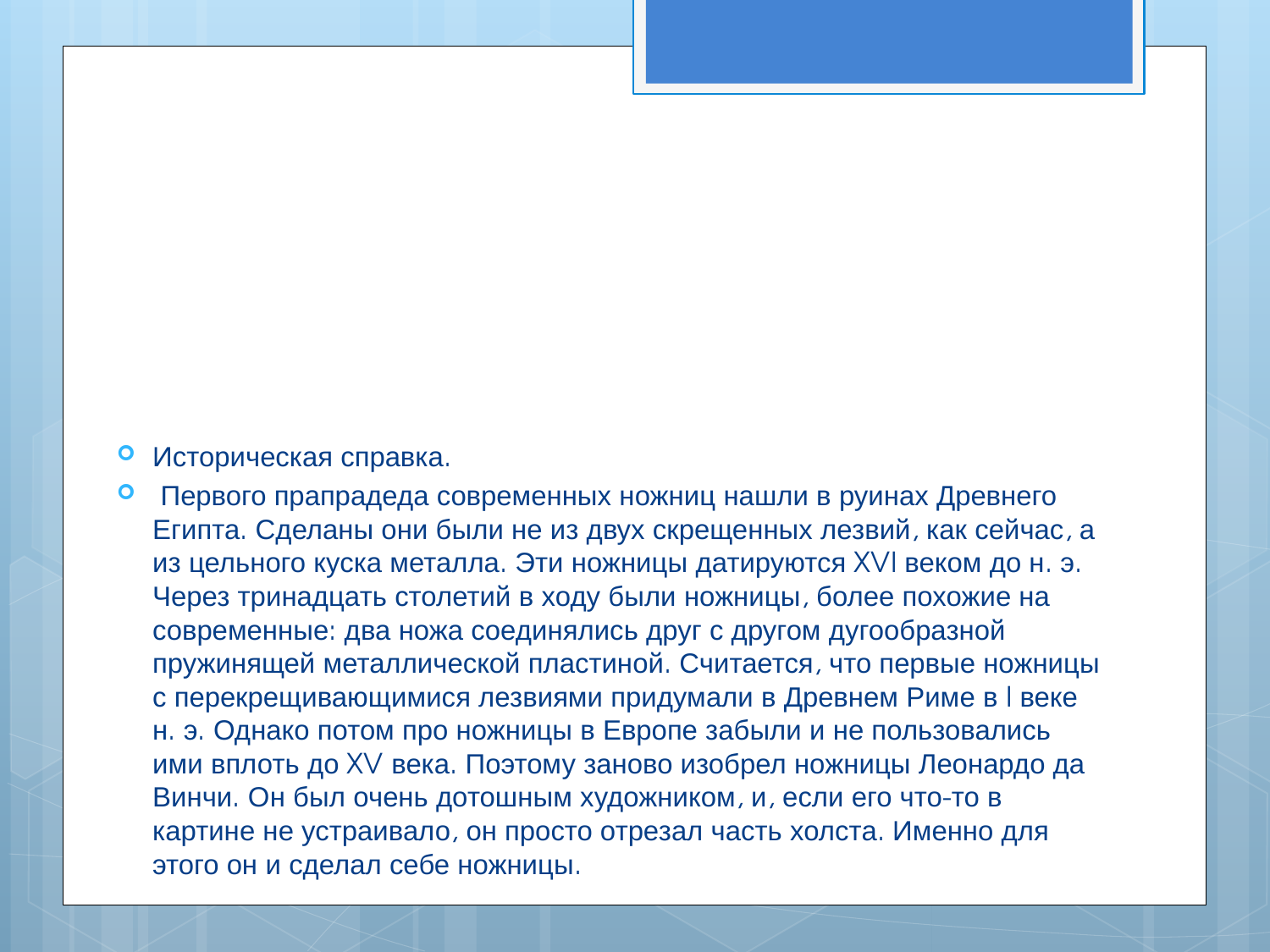

Историческая справка.
 Первого прапрадеда современных ножниц нашли в руинах Древнего Египта. Сделаны они были не из двух скрещенных лезвий, как сейчас, а из цельного куска металла. Эти ножницы датируются XVI веком до н. э. Через тринадцать столетий в ходу были ножницы, более похожие на современные: два ножа соединялись друг с другом дугообразной пружинящей металлической пластиной. Считается, что первые ножницы с перекрещивающимися лезвиями придумали в Древнем Риме в I веке н. э. Однако потом про ножницы в Европе забыли и не пользовались ими вплоть до XV века. Поэтому заново изобрел ножницы Леонардо да Винчи. Он был очень дотошным художником, и, если его что-то в картине не устраивало, он просто отрезал часть холста. Именно для этого он и сделал себе ножницы.